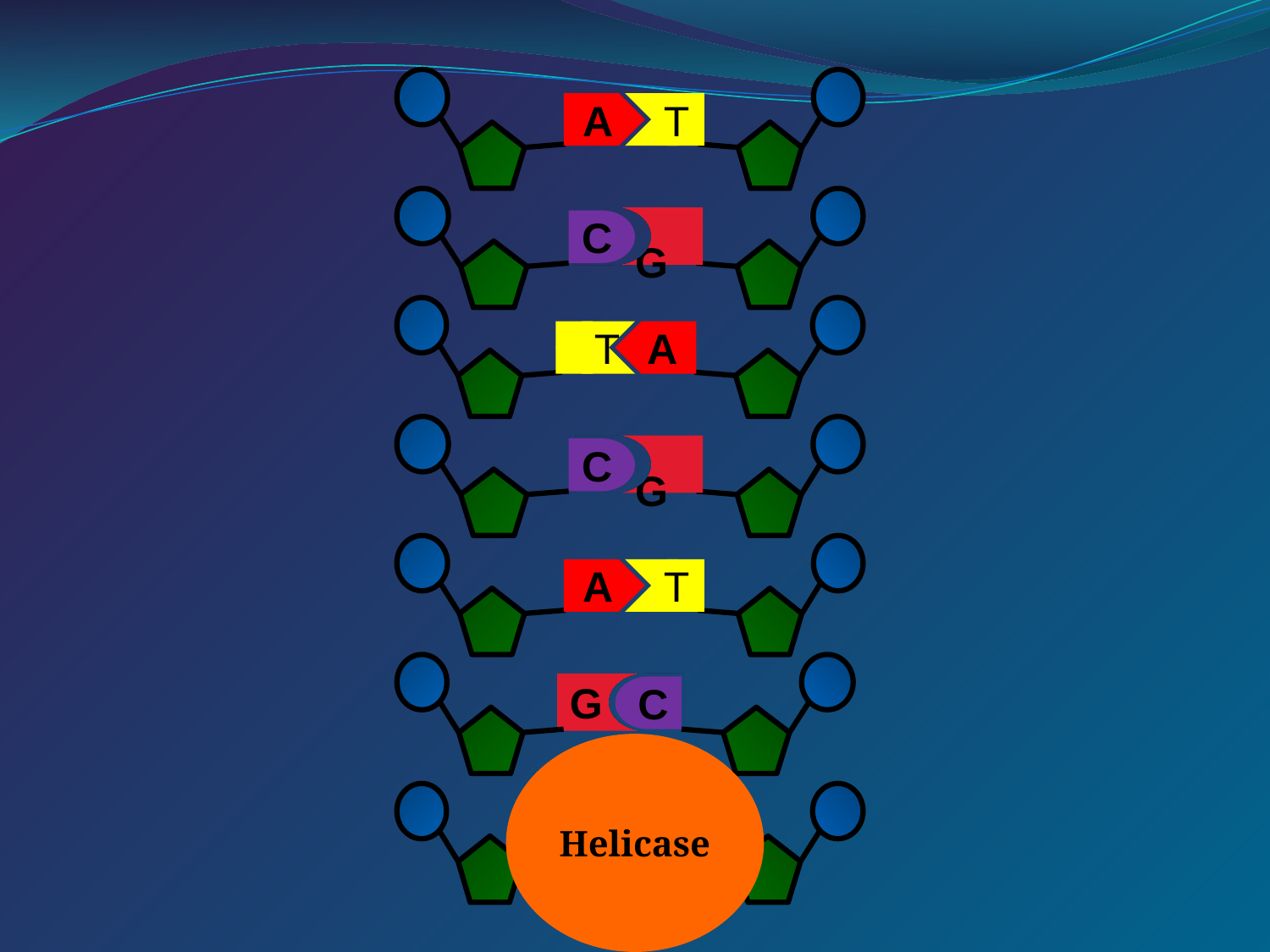

A

T

C

  G

T

A

C

  G

A

T

G

C

Helicase

T

A